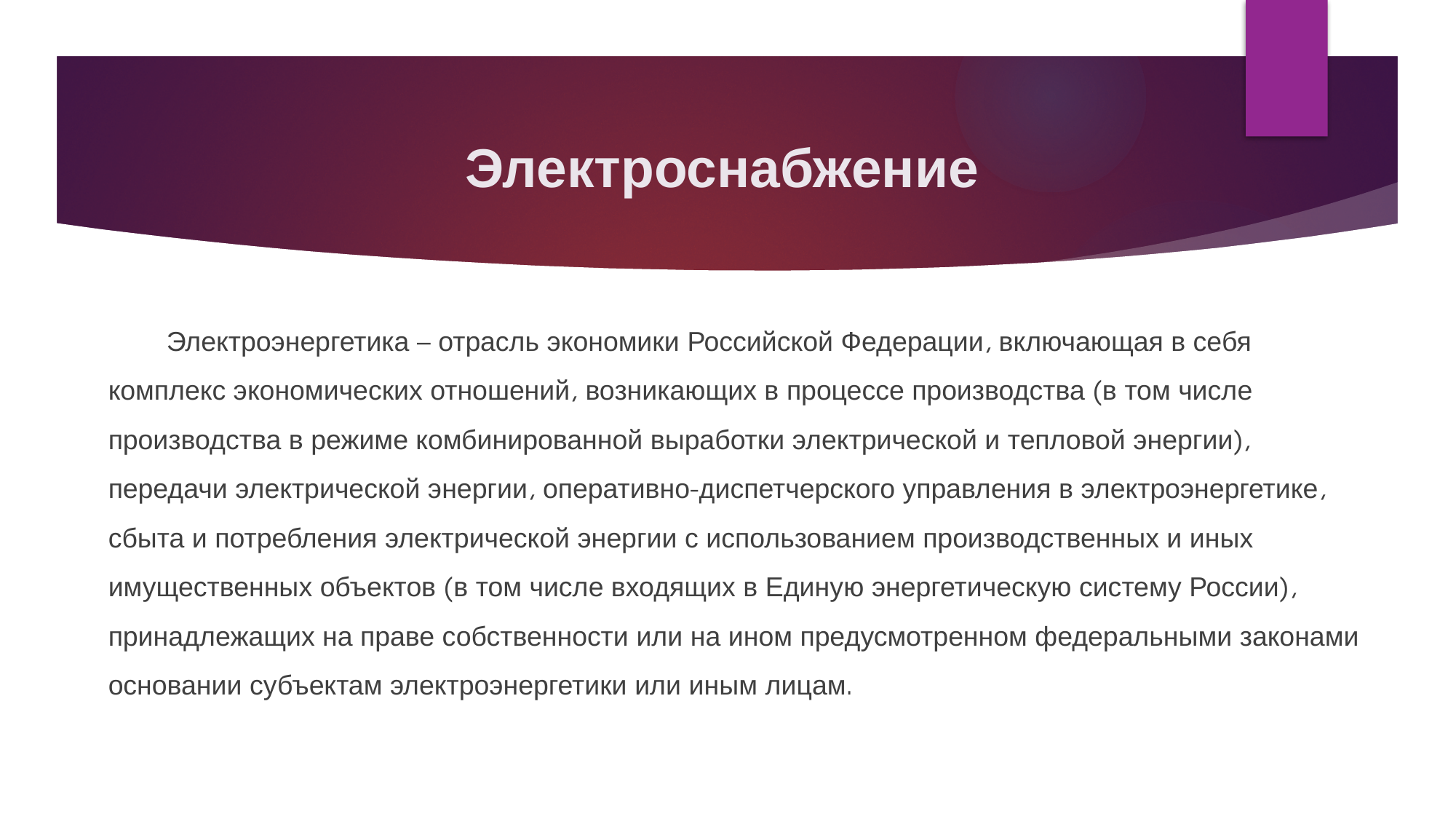

# Электроснабжение
Электроэнергетика – отрасль экономики Российской Федерации, включающая в себя комплекс экономических отношений, возникающих в процессе производства (в том числе производства в режиме комбинированной выработки электрической и тепловой энергии), передачи электрической энергии, оперативно-диспетчерского управления в электроэнергетике, сбыта и потребления электрической энергии с использованием производственных и иных имущественных объектов (в том числе входящих в Единую энергетическую систему России), принадлежащих на праве собственности или на ином предусмотренном федеральными законами основании субъектам электроэнергетики или иным лицам.